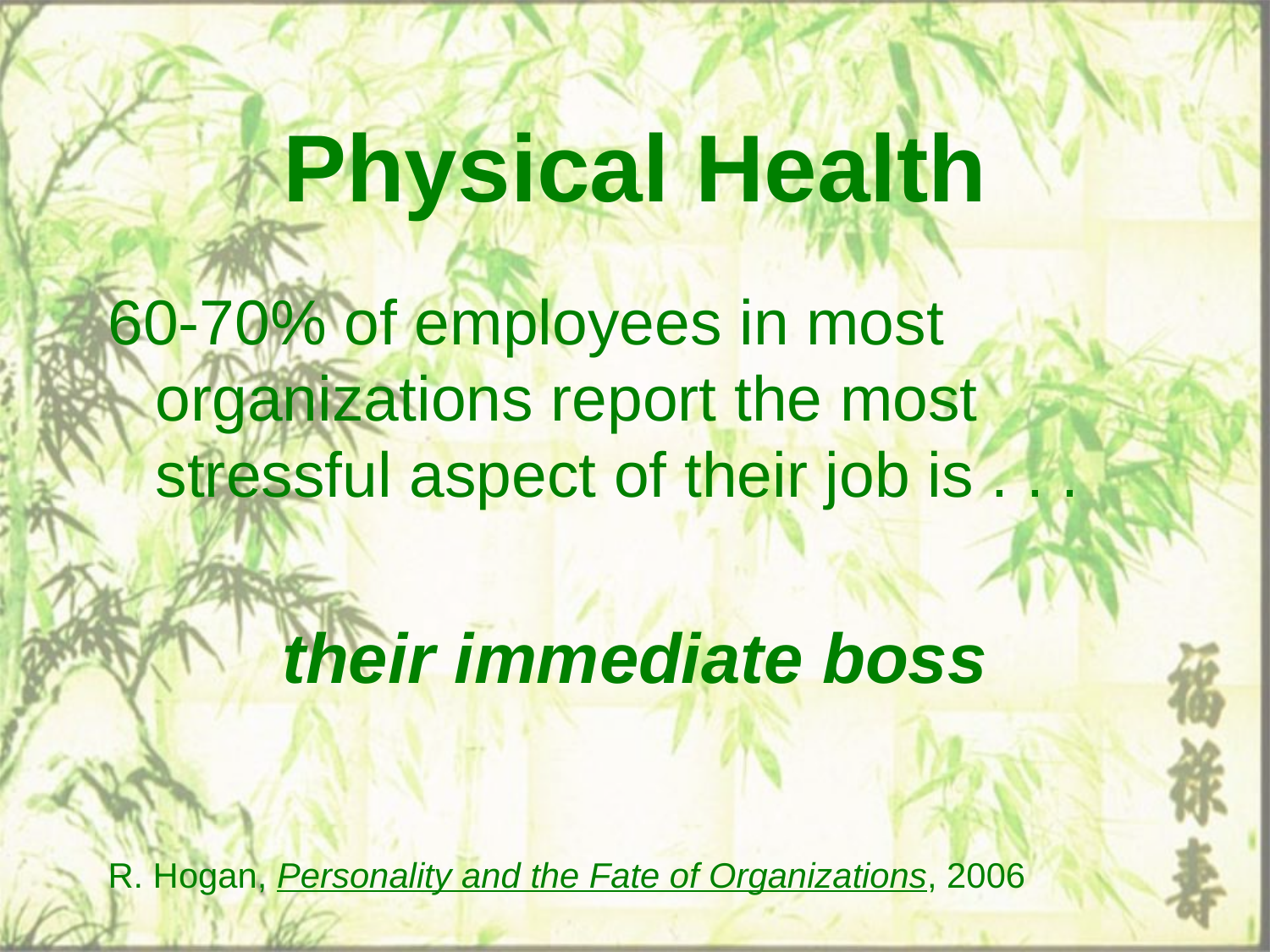

Physical Health
60-70% of employees in most organizations report the most stressful aspect of their job is . . .

their immediate boss

R. Hogan, Personality and the Fate of Organizations, 2006